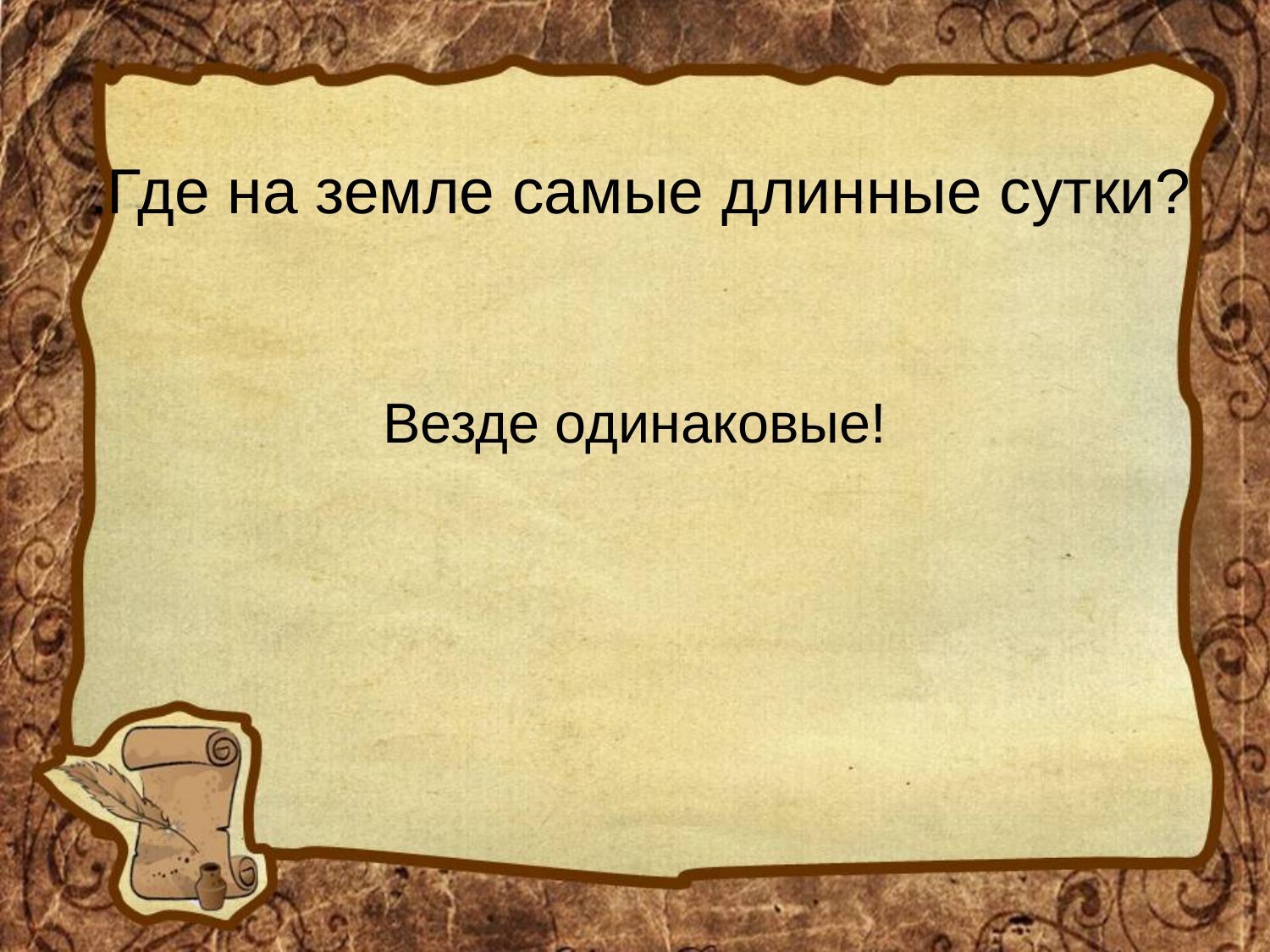

# .Где на земле самые длинные сутки?

Везде одинаковые!